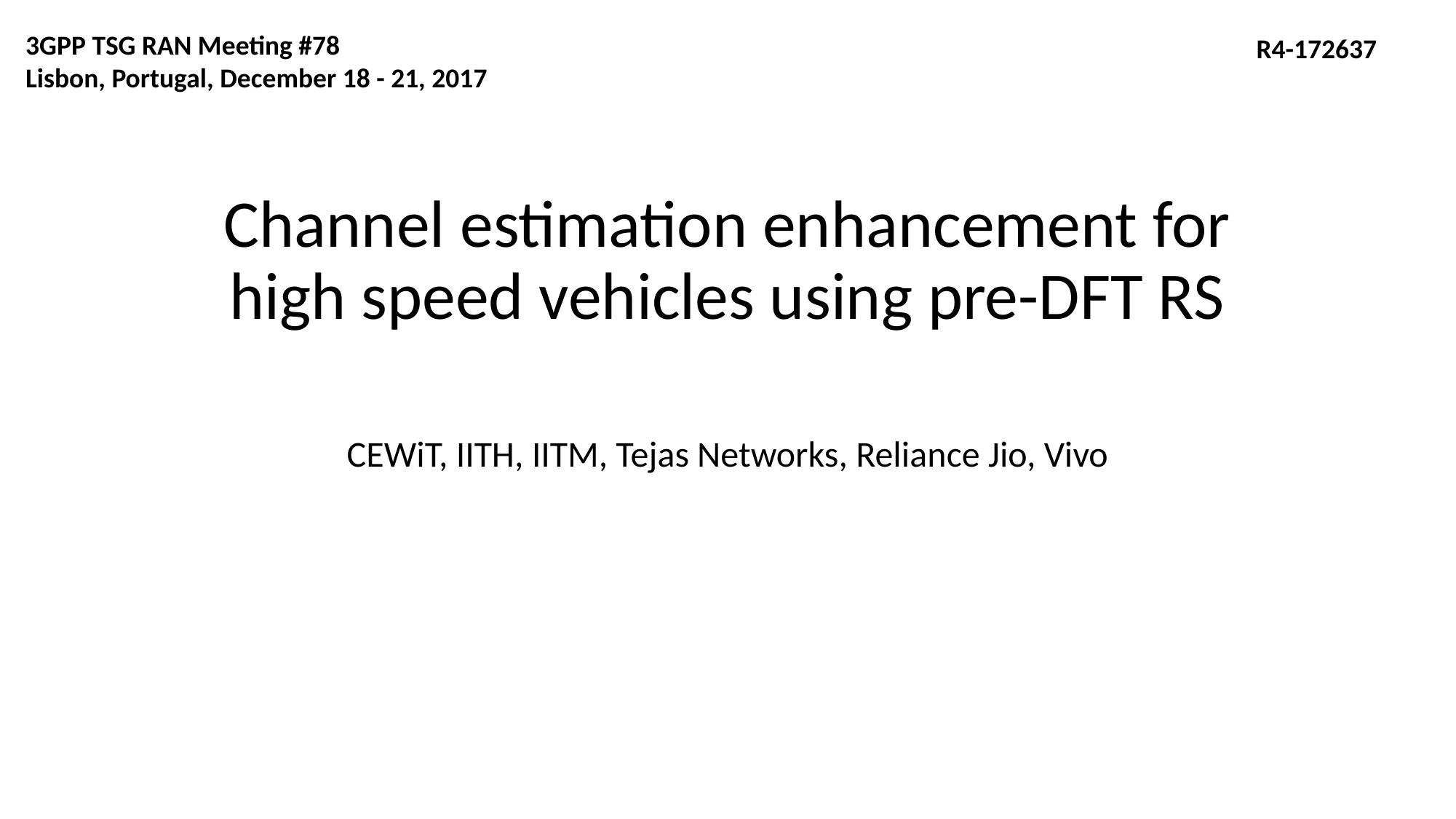

3GPP TSG RAN Meeting #78
Lisbon, Portugal, December 18 - 21, 2017
R4-172637
# Channel estimation enhancement for high speed vehicles using pre-DFT RS
CEWiT, IITH, IITM, Tejas Networks, Reliance Jio, Vivo